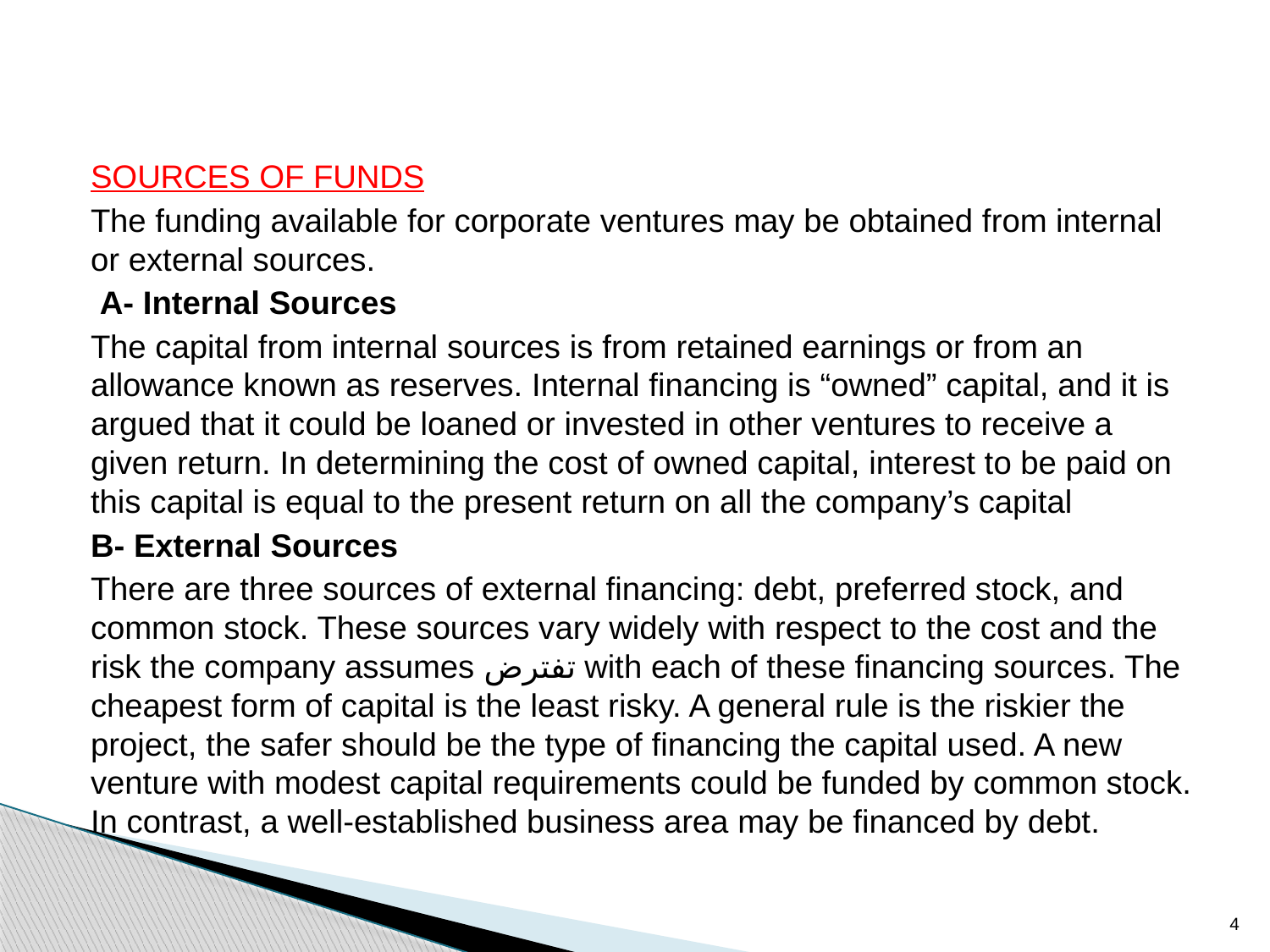

SOURCES OF FUNDS
The funding available for corporate ventures may be obtained from internal or external sources.
 A- Internal Sources
The capital from internal sources is from retained earnings or from an allowance known as reserves. Internal financing is “owned” capital, and it is argued that it could be loaned or invested in other ventures to receive a given return. In determining the cost of owned capital, interest to be paid on this capital is equal to the present return on all the company’s capital
B- External Sources
There are three sources of external financing: debt, preferred stock, and common stock. These sources vary widely with respect to the cost and the risk the company assumes تفترض with each of these financing sources. The cheapest form of capital is the least risky. A general rule is the riskier the project, the safer should be the type of financing the capital used. A new venture with modest capital requirements could be funded by common stock. In contrast, a well-established business area may be financed by debt.
4